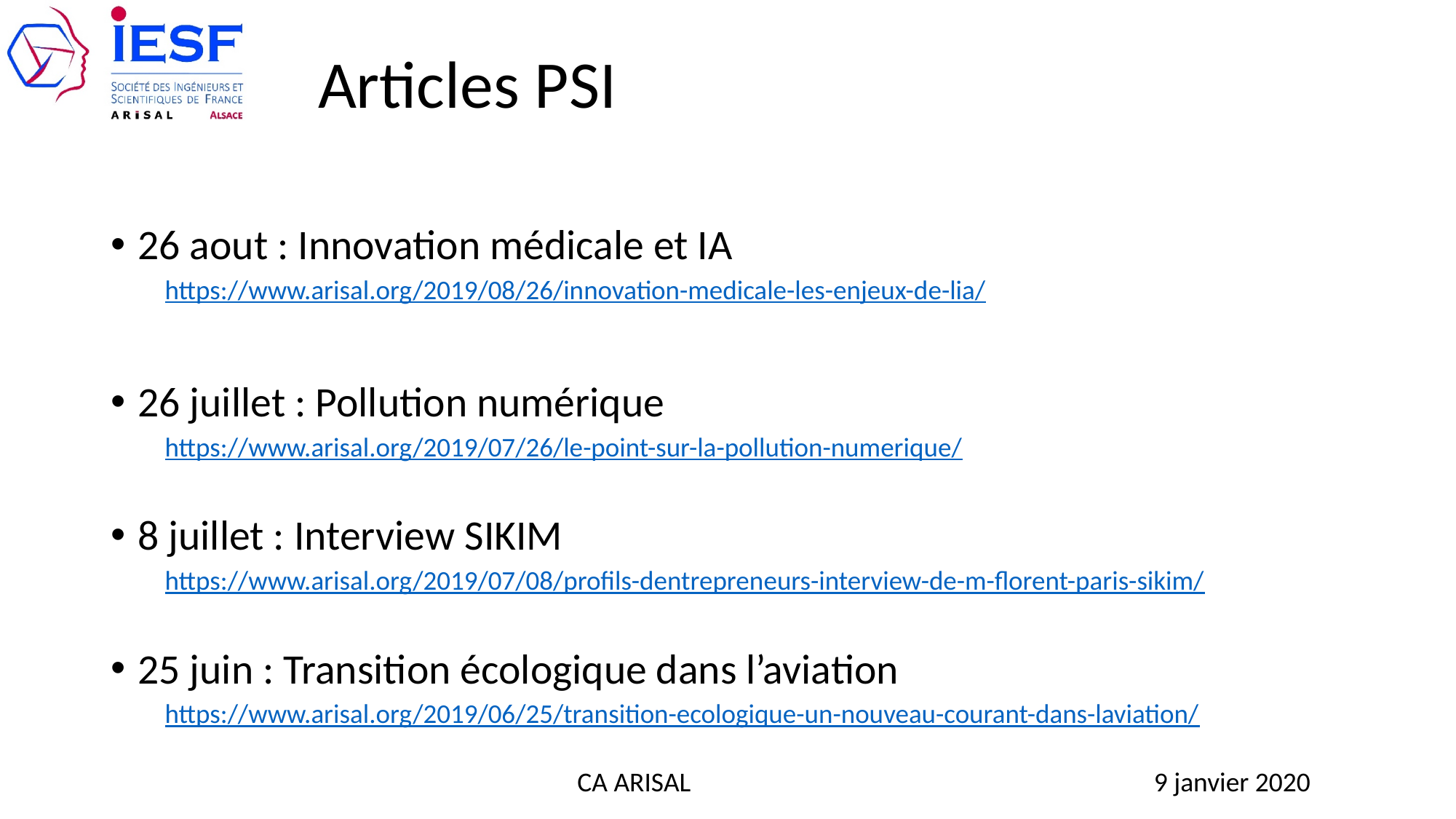

# Articles PSI
26 aout : Innovation médicale et IA
https://www.arisal.org/2019/08/26/innovation-medicale-les-enjeux-de-lia/

26 juillet : Pollution numérique
https://www.arisal.org/2019/07/26/le-point-sur-la-pollution-numerique/

8 juillet : Interview SIKIM
https://www.arisal.org/2019/07/08/profils-dentrepreneurs-interview-de-m-florent-paris-sikim/

25 juin : Transition écologique dans l’aviation
https://www.arisal.org/2019/06/25/transition-ecologique-un-nouveau-courant-dans-laviation/